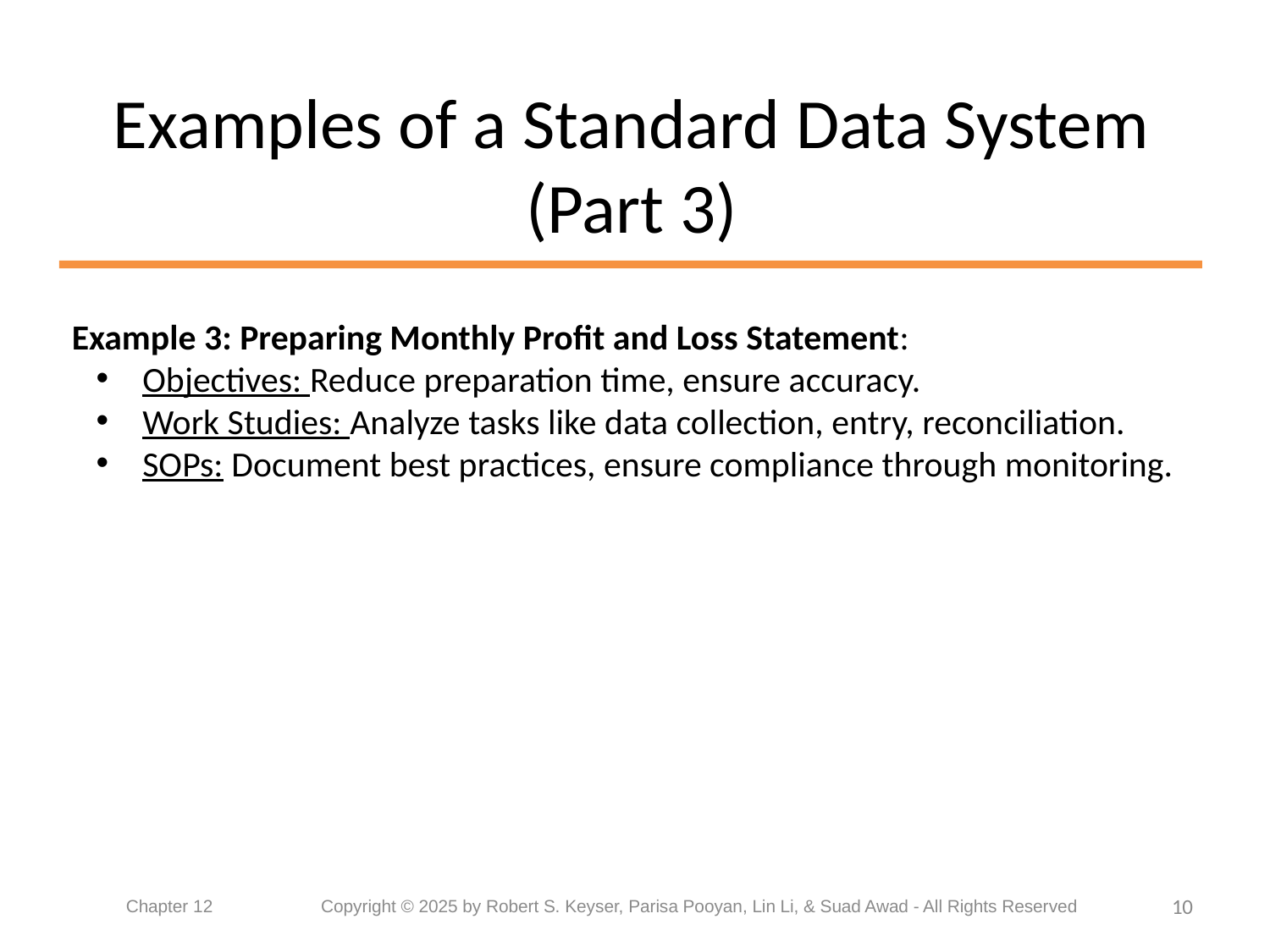

# Examples of a Standard Data System (Part 3)

Example 3: Preparing Monthly Profit and Loss Statement:
Objectives: Reduce preparation time, ensure accuracy.
Work Studies: Analyze tasks like data collection, entry, reconciliation.
SOPs: Document best practices, ensure compliance through monitoring.
10
Chapter 12	              Copyright © 2025 by Robert S. Keyser, Parisa Pooyan, Lin Li, & Suad Awad - All Rights Reserved